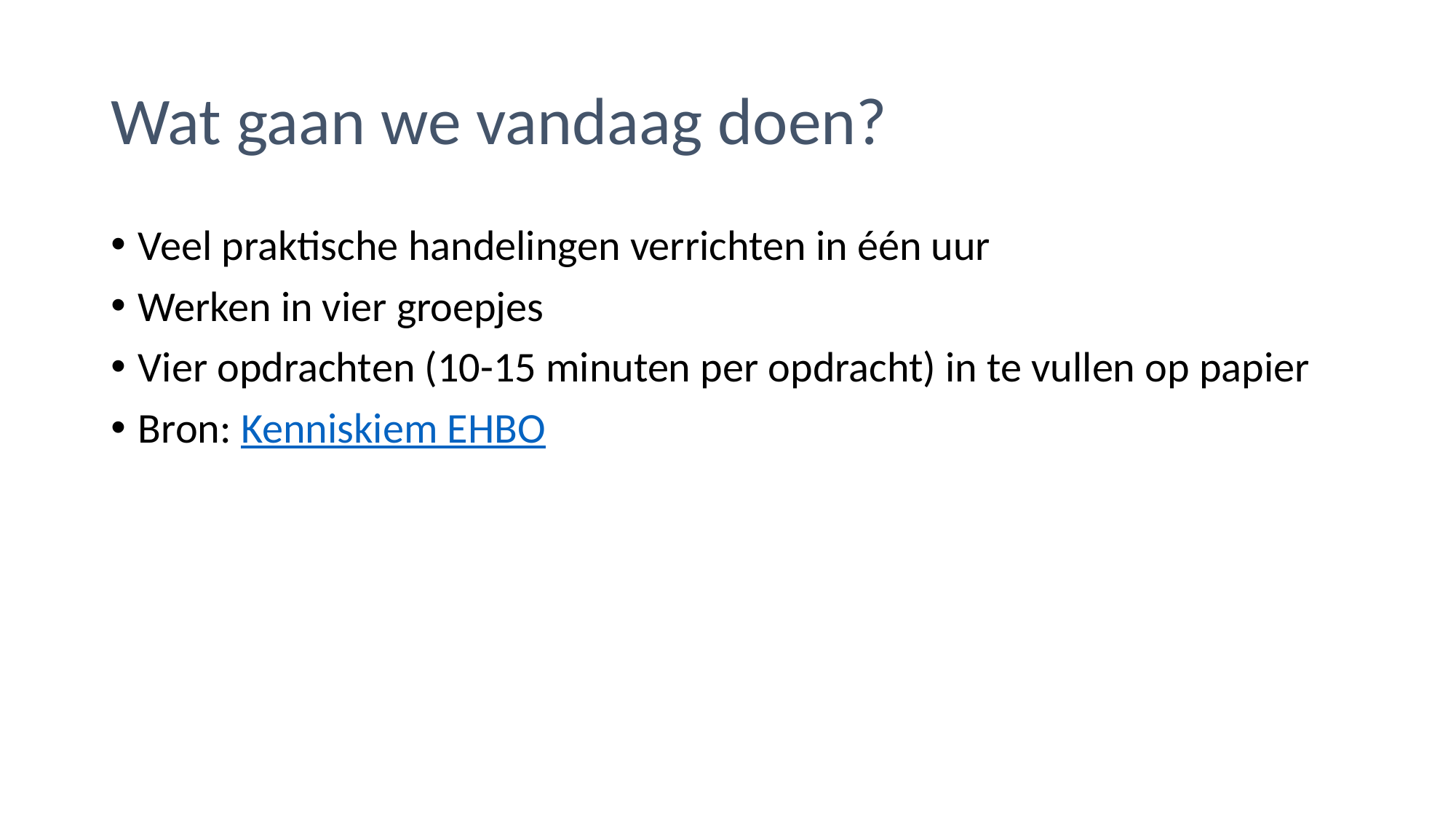

# Wat gaan we vandaag doen?
Veel praktische handelingen verrichten in één uur
Werken in vier groepjes
Vier opdrachten (10-15 minuten per opdracht) in te vullen op papier
Bron: Kenniskiem EHBO